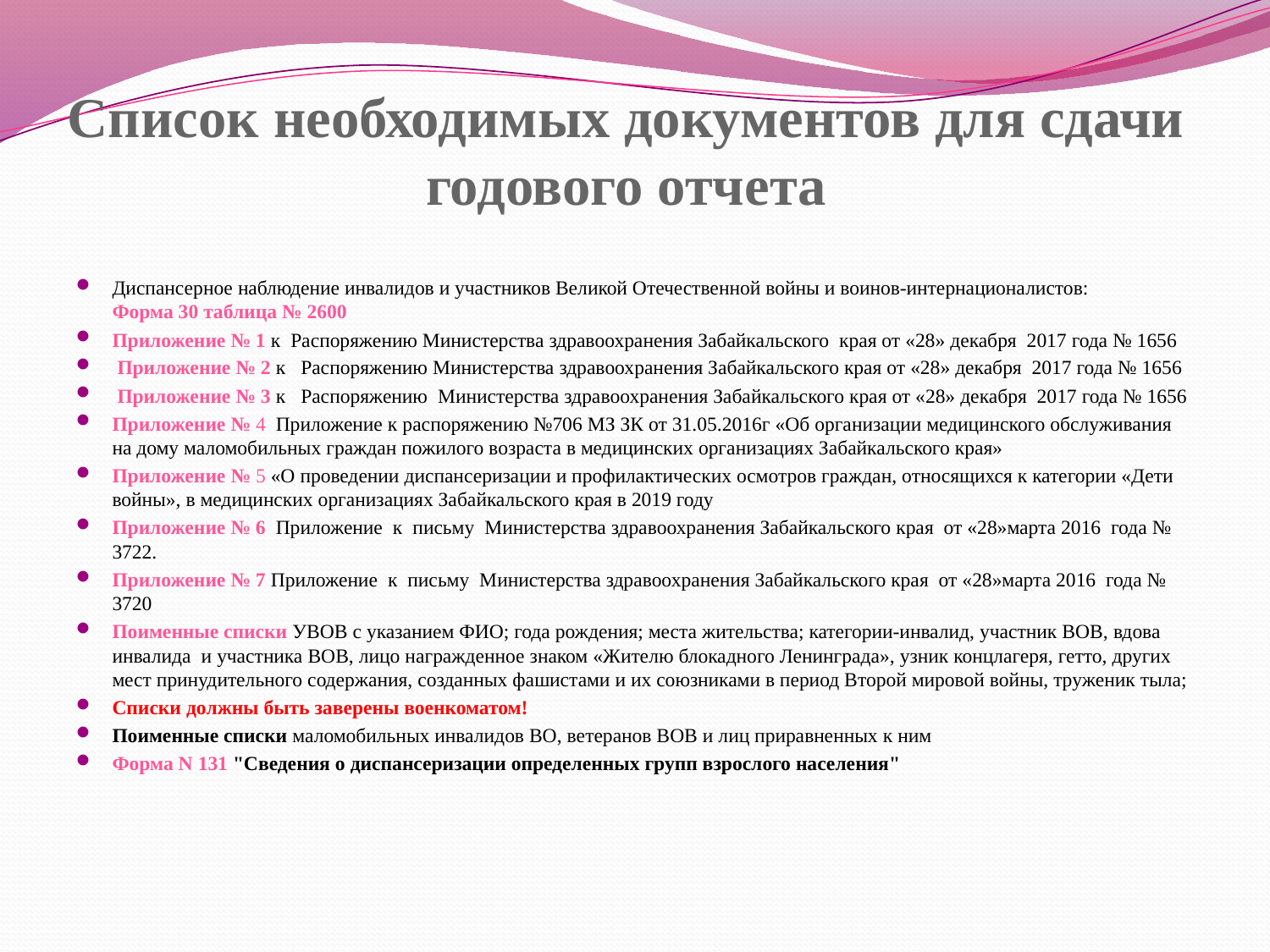

# Список необходимых документов для сдачи годового отчета
Диспансерное наблюдение инвалидов и участников Великой Отечественной войны и воинов-интернационалистов:
Форма 30 таблица № 2600
Приложение № 1 к  Распоряжению Министерства здравоохранения Забайкальского  края от «28» декабря  2017 года № 1656
 Приложение № 2 к   Распоряжению Министерства здравоохранения Забайкальского края от «28» декабря  2017 года № 1656
 Приложение № 3 к   Распоряжению  Министерства здравоохранения Забайкальского края от «28» декабря  2017 года № 1656
Приложение № 4  Приложение к распоряжению №706 МЗ ЗК от 31.05.2016г «Об организации медицинского обслуживания на дому маломобильных граждан пожилого возраста в медицинских организациях Забайкальского края»
Приложение № 5 «О проведении диспансеризации и профилактических осмотров граждан, относящихся к категории «Дети войны», в медицинских организациях Забайкальского края в 2019 году
Приложение № 6  Приложение  к  письму  Министерства здравоохранения Забайкальского края  от «28»марта 2016  года № 3722.
Приложение № 7 Приложение  к  письму  Министерства здравоохранения Забайкальского края  от «28»марта 2016  года № 3720
Поименные списки УВОВ с указанием ФИО; года рождения; места жительства; категории-инвалид, участник ВОВ, вдова инвалида  и участника ВОВ, лицо награжденное знаком «Жителю блокадного Ленинграда», узник концлагеря, гетто, других мест принудительного содержания, созданных фашистами и их союзниками в период Второй мировой войны, труженик тыла;
Списки должны быть заверены военкоматом!
Поименные списки маломобильных инвалидов ВО, ветеранов ВОВ и лиц приравненных к ним
Форма N 131 "Сведения о диспансеризации определенных групп взрослого населения"